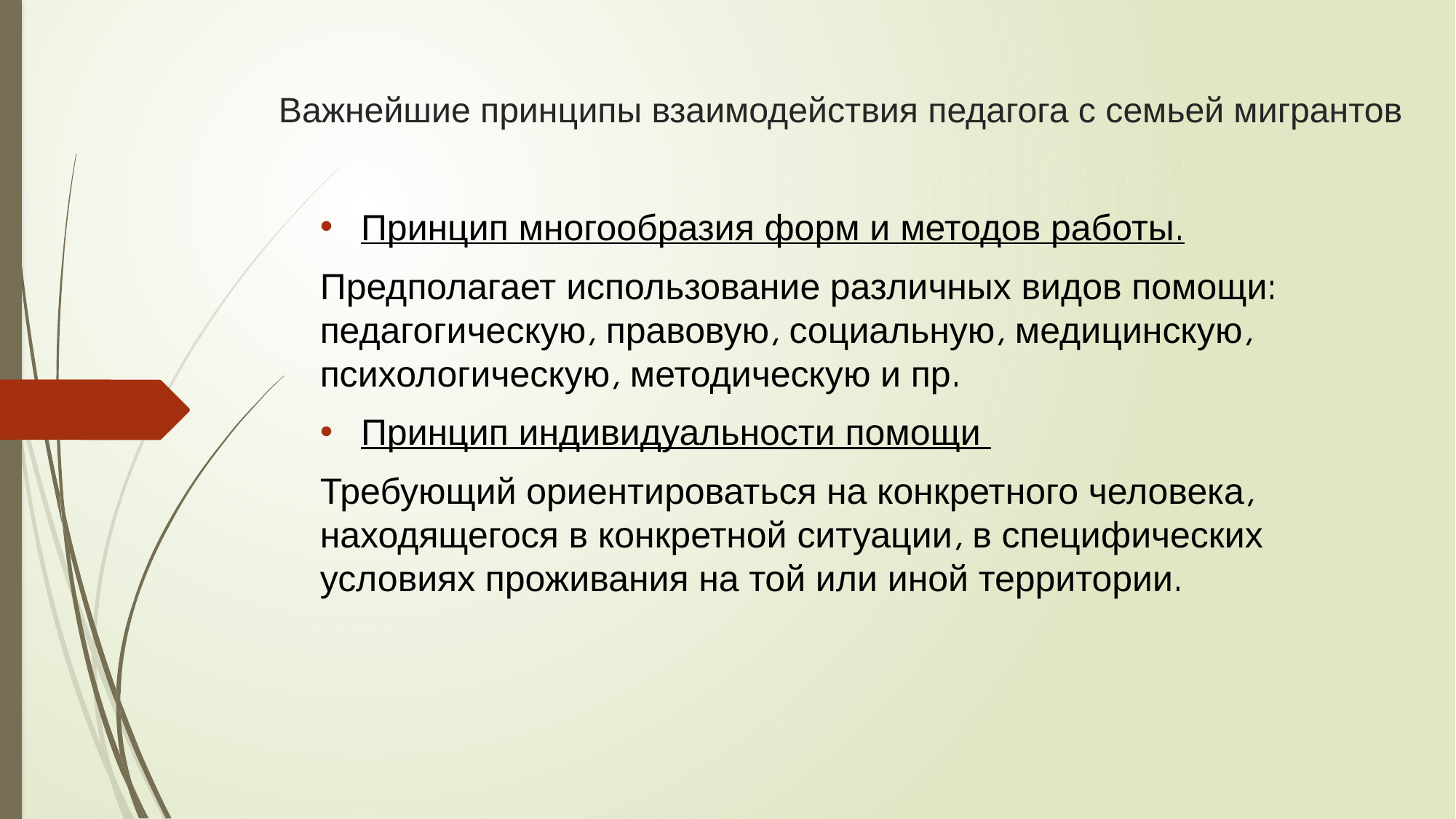

# Важнейшие принципы взаимодействия педагога с семьей мигрантов
Принцип многообразия форм и методов работы.
Предполагает использование различных видов помощи: педагогическую, правовую, социальную, медицинскую, психологическую, методическую и пр.
Принцип индивидуальности помощи
Требующий ориентироваться на конкретного человека, находящегося в конкретной ситуации, в специфических условиях проживания на той или иной территории.